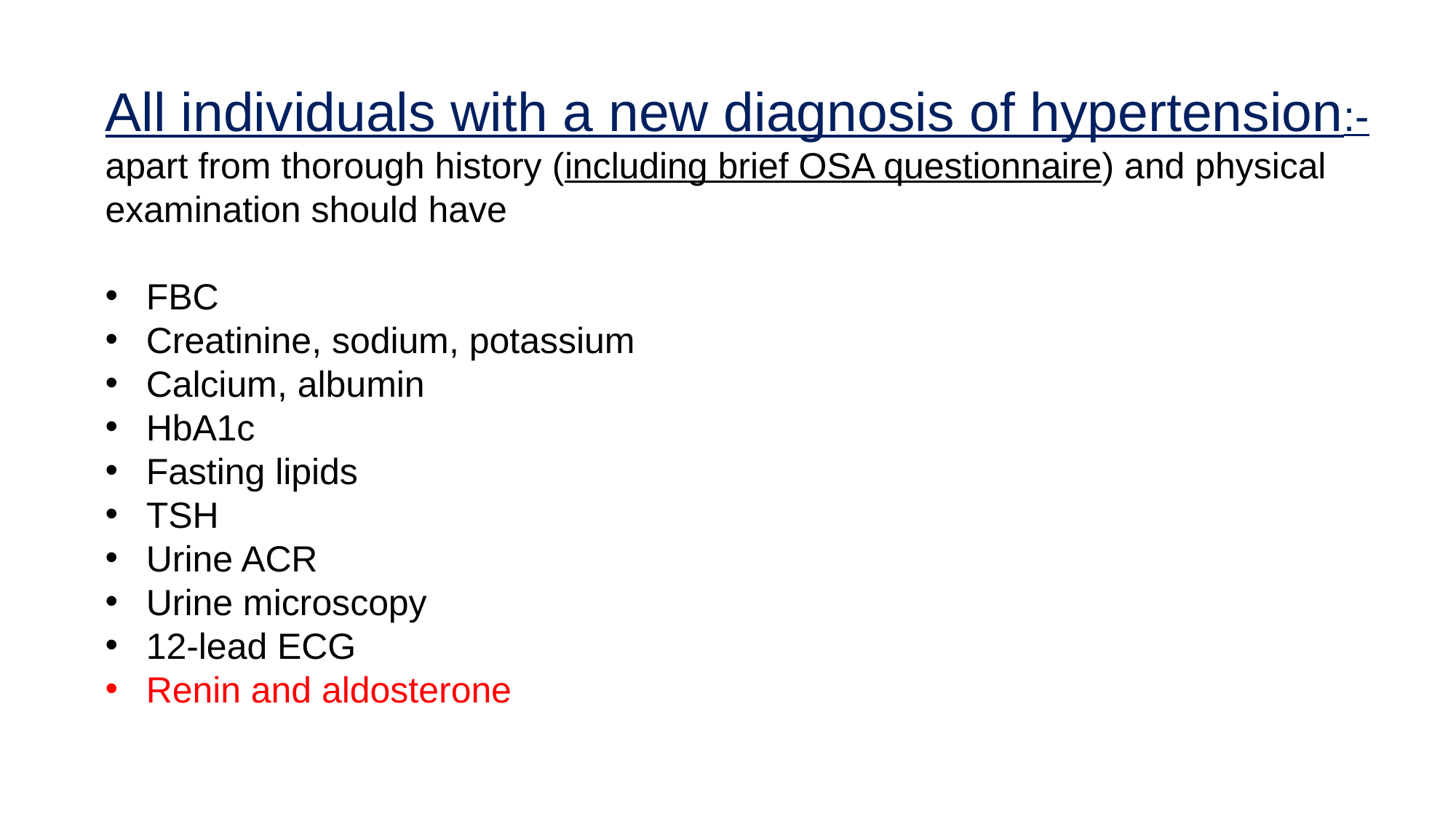

All individuals with a new diagnosis of hypertension:-
apart from thorough history (including brief OSA questionnaire) and physical examination should have

FBC
Creatinine, sodium, potassium
Calcium, albumin
HbA1c
Fasting lipids
TSH
Urine ACR
Urine microscopy
12-lead ECG
Renin and aldosterone